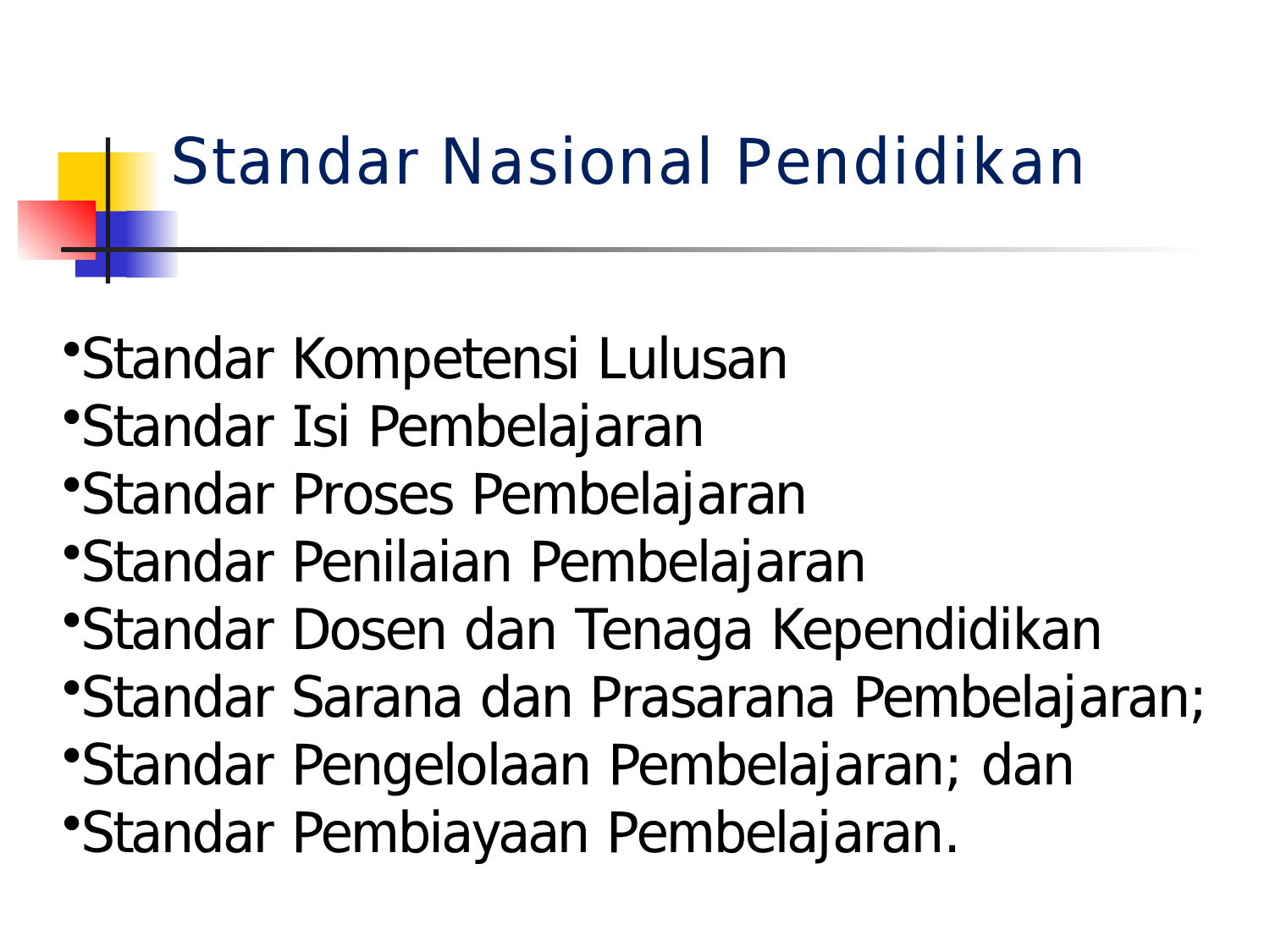

# Standar Nasional Pendidikan
Standar Kompetensi Lulusan
Standar Isi Pembelajaran
Standar Proses Pembelajaran
Standar Penilaian Pembelajaran
Standar Dosen dan Tenaga Kependidikan
Standar Sarana dan Prasarana Pembelajaran;
Standar Pengelolaan Pembelajaran; dan
Standar Pembiayaan Pembelajaran.